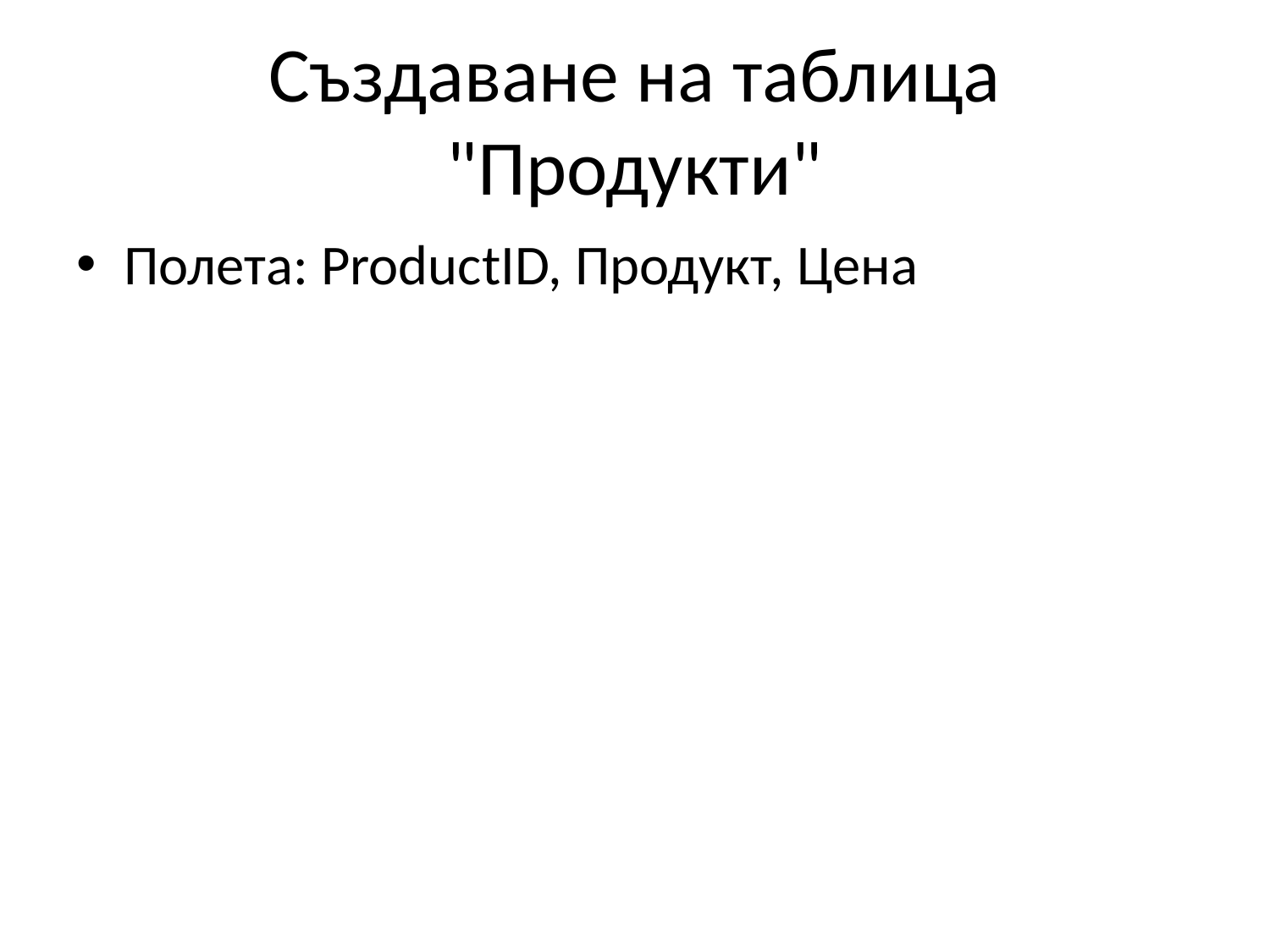

# Създаване на таблица "Продукти"
Полета: ProductID, Продукт, Цена